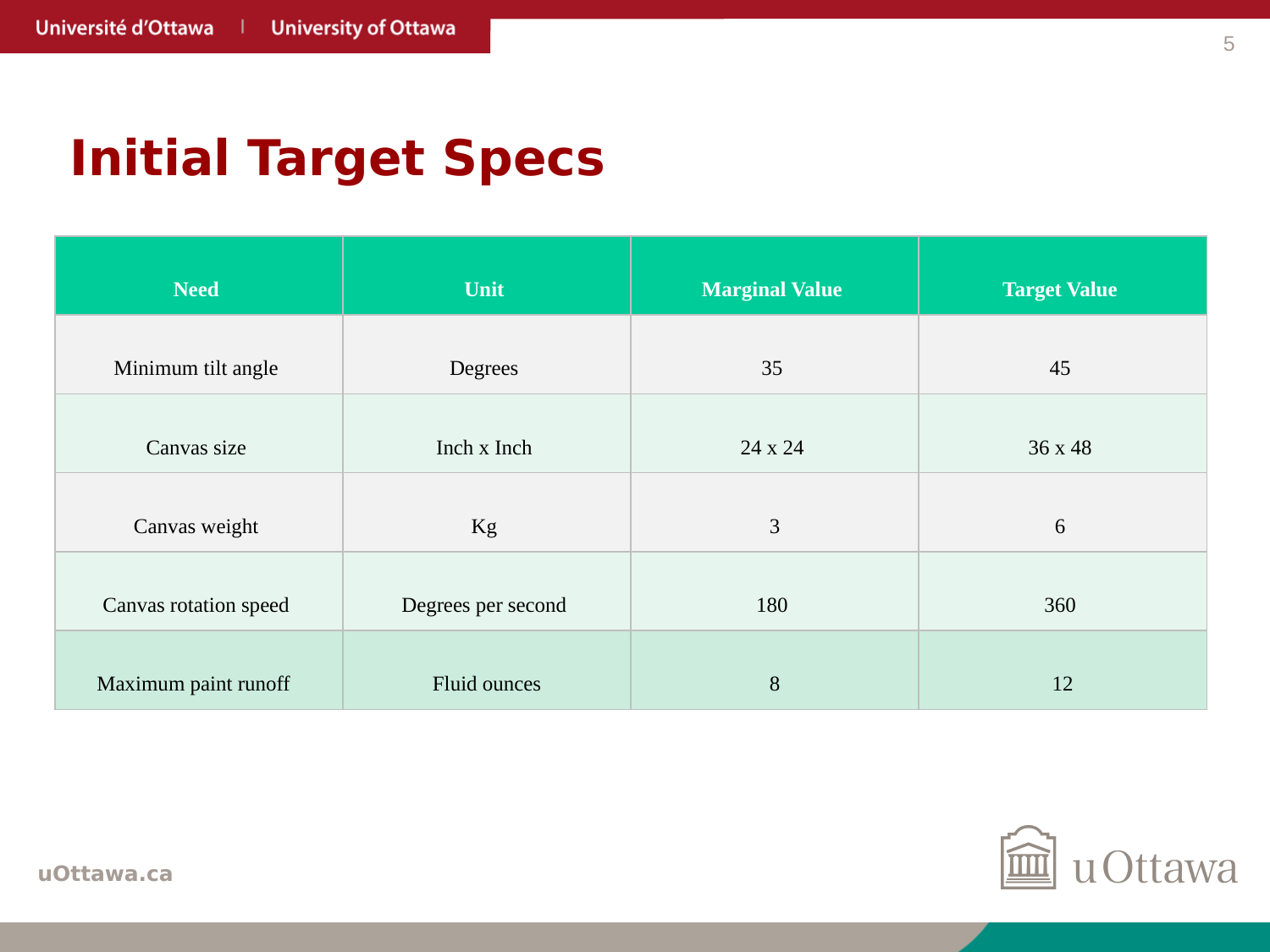

5
# Initial Target Specs
| Need | Unit | Marginal Value | Target Value |
| --- | --- | --- | --- |
| Minimum tilt angle | Degrees | 35 | 45 |
| Canvas size | Inch x Inch | 24 x 24 | 36 x 48 |
| Canvas weight | Kg | 3 | 6 |
| Canvas rotation speed | Degrees per second | 180 | 360 |
| Maximum paint runoff | Fluid ounces | 8 | 12 |